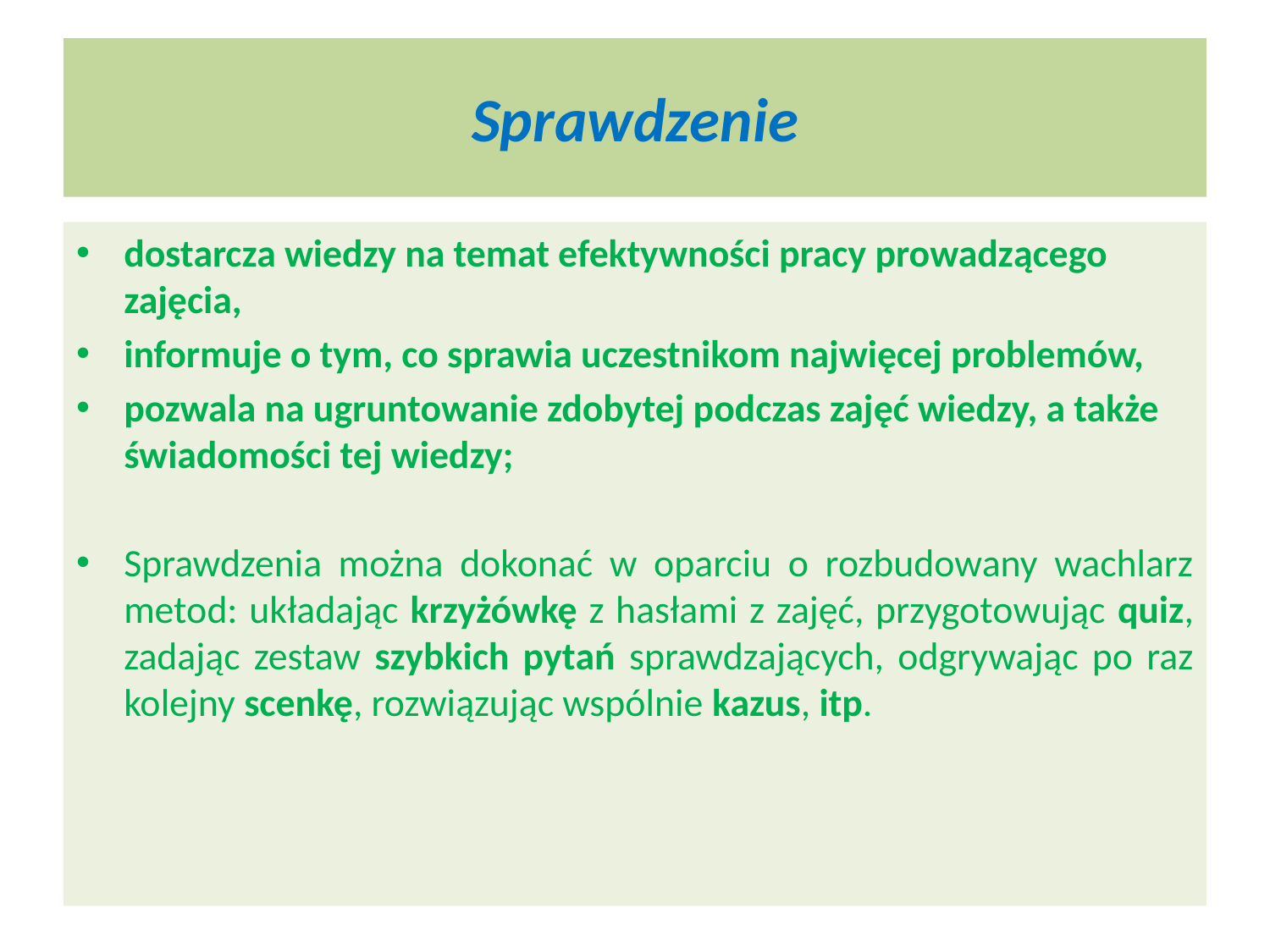

# Sprawdzenie
dostarcza wiedzy na temat efektywności pracy prowadzącego zajęcia,
informuje o tym, co sprawia uczestnikom najwięcej problemów,
pozwala na ugruntowanie zdobytej podczas zajęć wiedzy, a także świadomości tej wiedzy;

Sprawdzenia można dokonać w oparciu o rozbudowany wachlarz metod: układając krzyżówkę z hasłami z zajęć, przygotowując quiz, zadając zestaw szybkich pytań sprawdzających, odgrywając po raz kolejny scenkę, rozwiązując wspólnie kazus, itp.